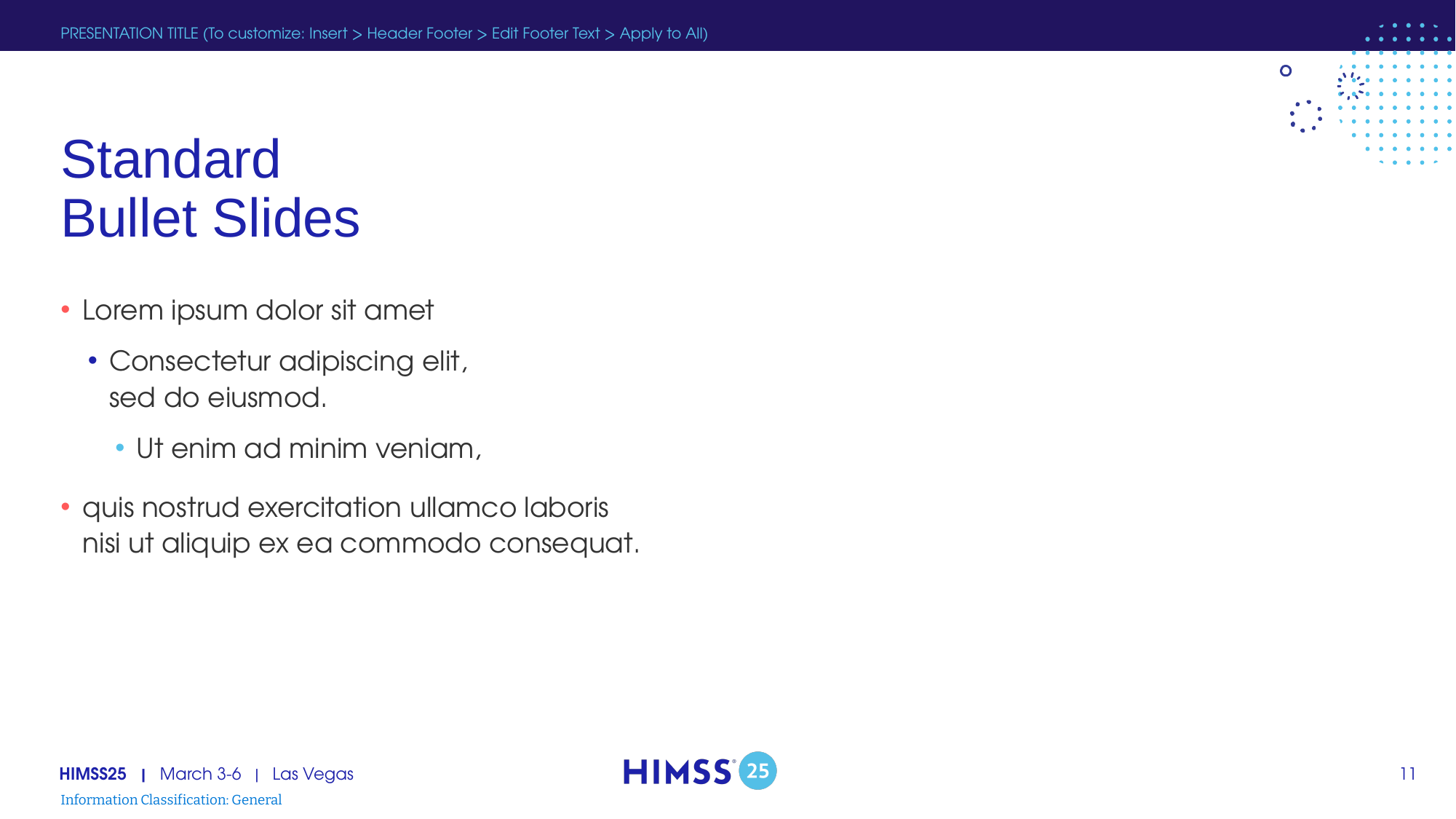

PRESENTATION TITLE (To customize: Insert > Header Footer > Edit Footer Text > Apply to All)
# Standard Bullet Slides

Lorem ipsum dolor sit amet
Consectetur adipiscing elit,
sed do eiusmod.
Ut enim ad minim veniam,
quis nostrud exercitation ullamco laboris nisi ut aliquip ex ea commodo consequat.
11